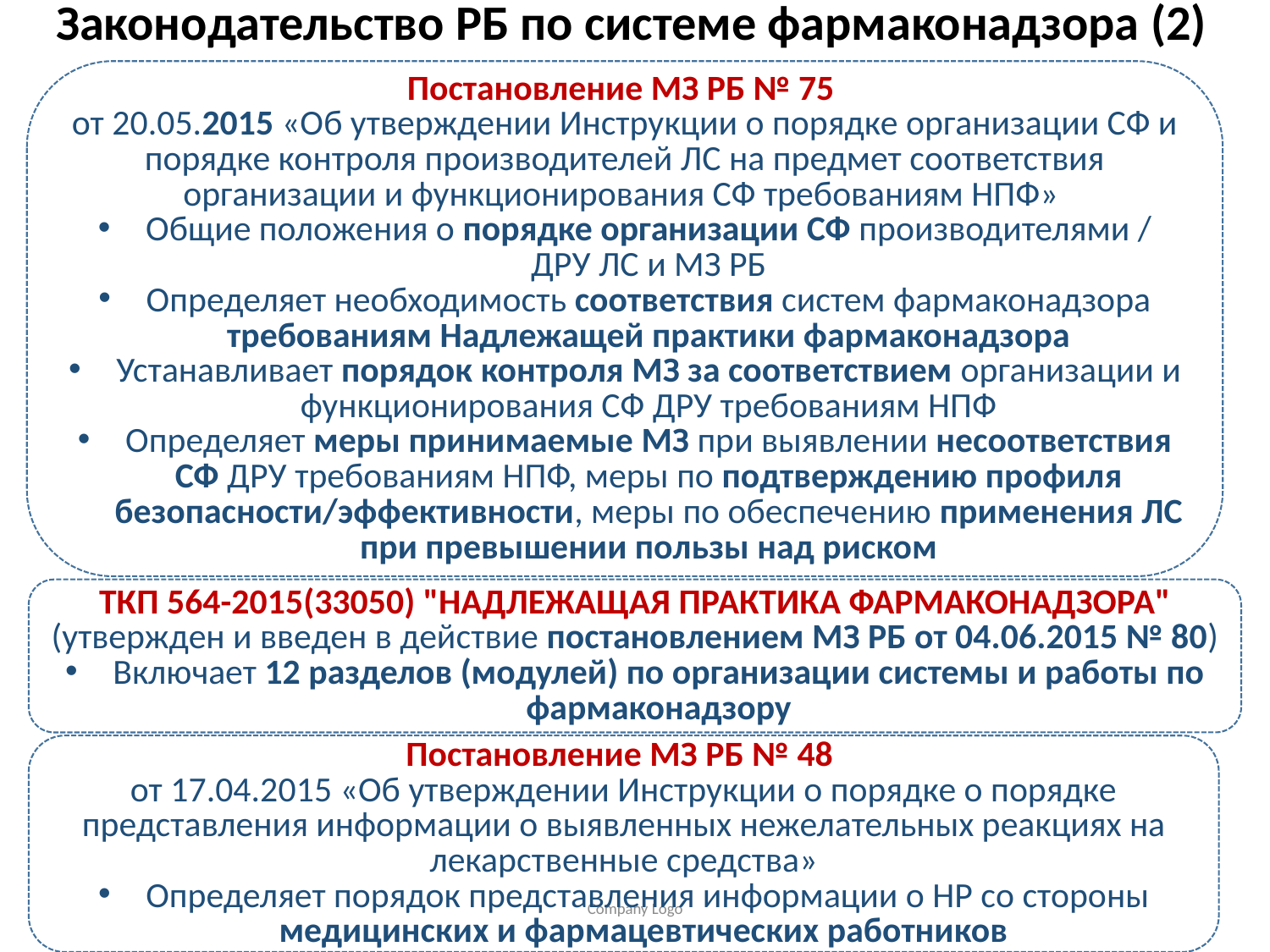

# Законодательство РБ по системе фармаконадзора (2)
Постановление МЗ РБ № 75
от 20.05.2015 «Об утверждении Инструкции о порядке организации СФ и порядке контроля производителей ЛС на предмет соответствия организации и функционирования СФ требованиям НПФ»
Общие положения о порядке организации СФ производителями / ДРУ ЛС и МЗ РБ
Определяет необходимость соответствия систем фармаконадзора требованиям Надлежащей практики фармаконадзора
Устанавливает порядок контроля МЗ за соответствием организации и функционирования СФ ДРУ требованиям НПФ
Определяет меры принимаемые МЗ при выявлении несоответствия СФ ДРУ требованиям НПФ, меры по подтверждению профиля безопасности/эффективности, меры по обеспечению применения ЛС при превышении пользы над риском
ТКП 564-2015(33050) "НАДЛЕЖАЩАЯ ПРАКТИКА ФАРМАКОНАДЗОРА" (утвержден и введен в действие постановлением МЗ РБ от 04.06.2015 № 80)
Включает 12 разделов (модулей) по организации системы и работы по фармаконадзору
Постановление МЗ РБ № 48
от 17.04.2015 «Об утверждении Инструкции о порядке о порядке представления информации о выявленных нежелательных реакциях на лекарственные средства»
Определяет порядок представления информации о НР со стороны медицинских и фармацевтических работников

Company Logo